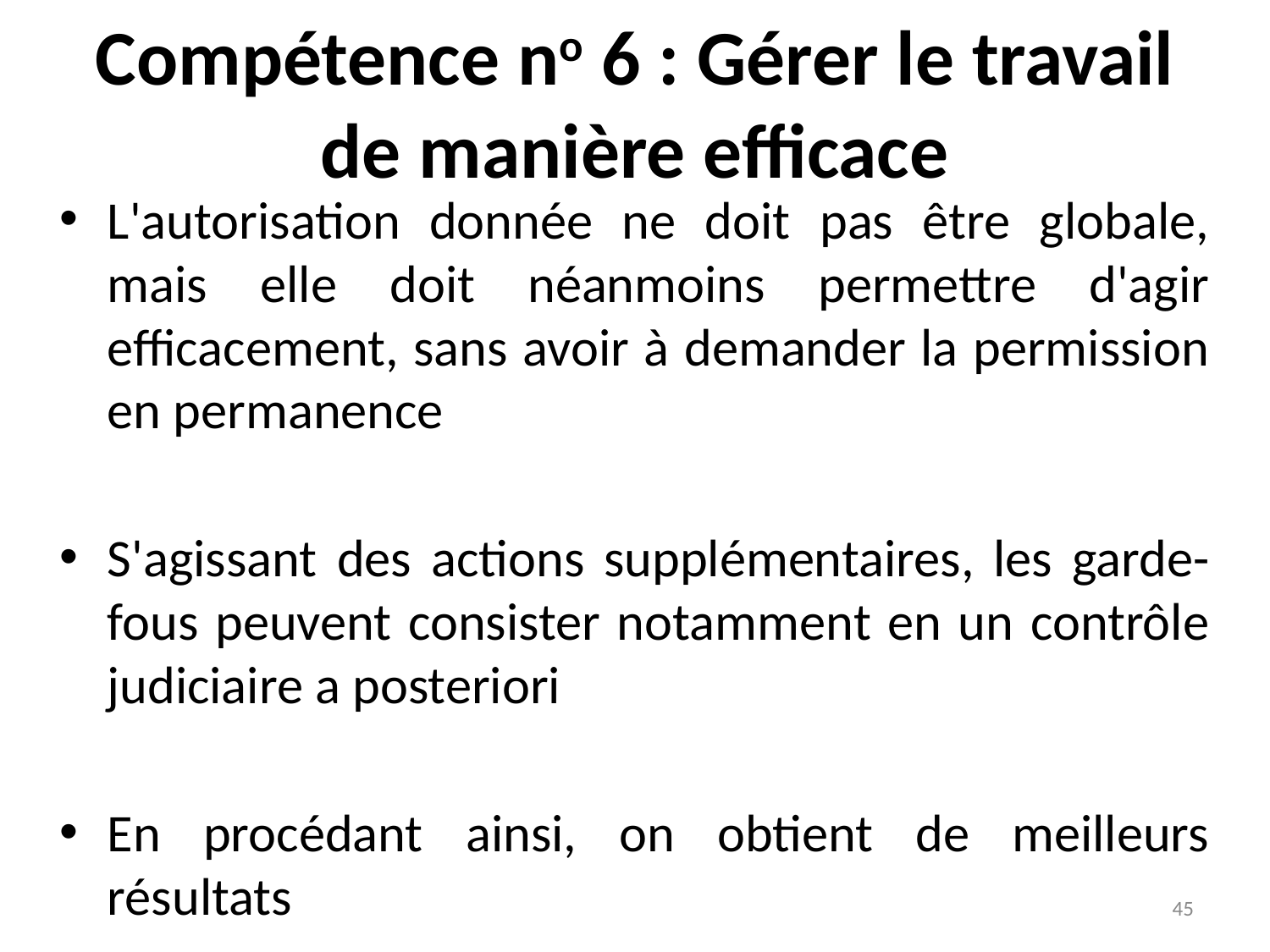

# Compétence no 6 : Gérer le travail de manière efficace
L'autorisation donnée ne doit pas être globale, mais elle doit néanmoins permettre d'agir efficacement, sans avoir à demander la permission en permanence

S'agissant des actions supplémentaires, les garde-fous peuvent consister notamment en un contrôle judiciaire a posteriori

En procédant ainsi, on obtient de meilleurs résultats
45